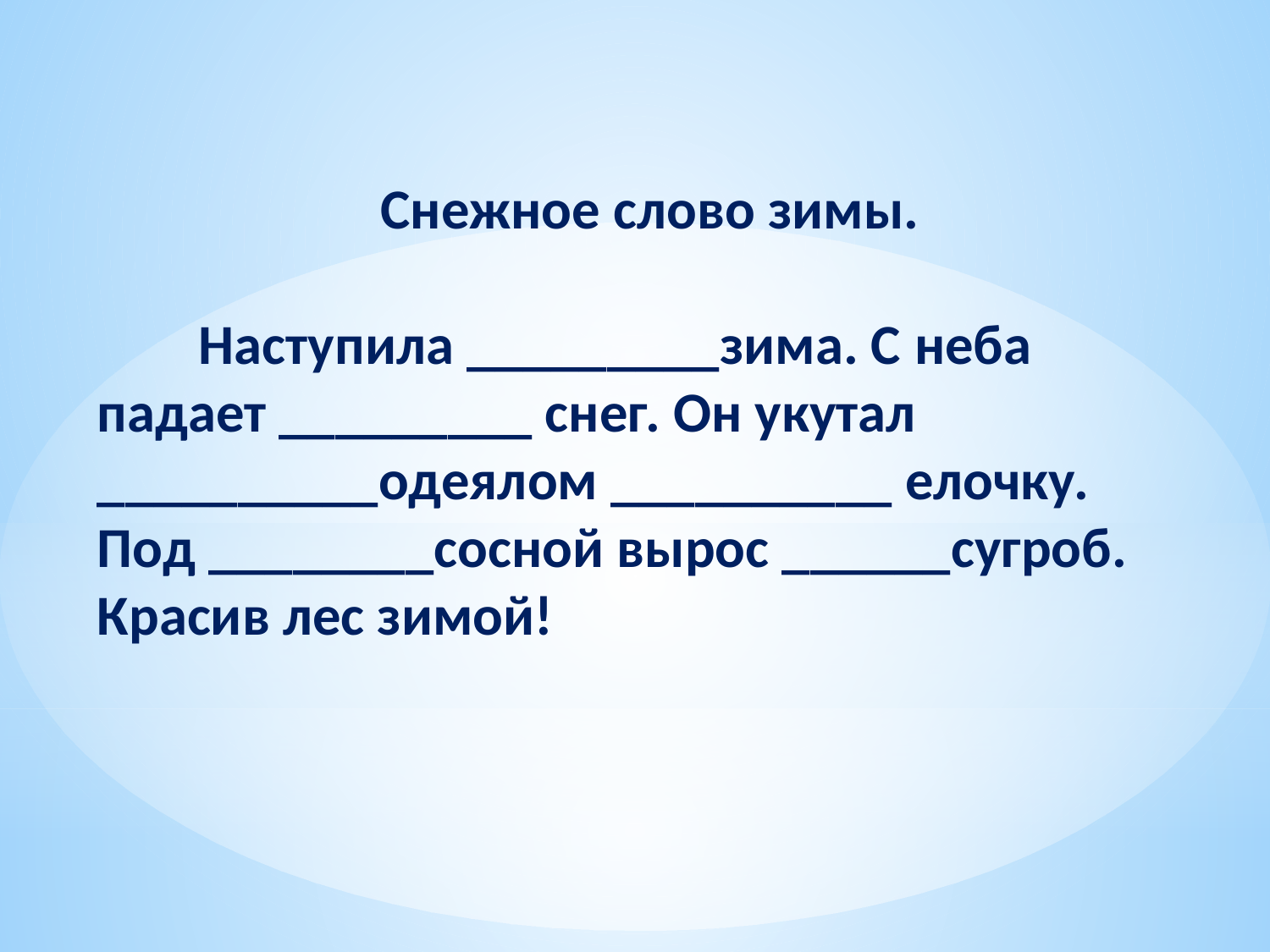

Снежное слово зимы.

        Наступила _________зима. С неба падает _________ снег. Он укутал __________одеялом __________ елочку.
Под ________сосной вырос ______сугроб. Красив лес зимой!